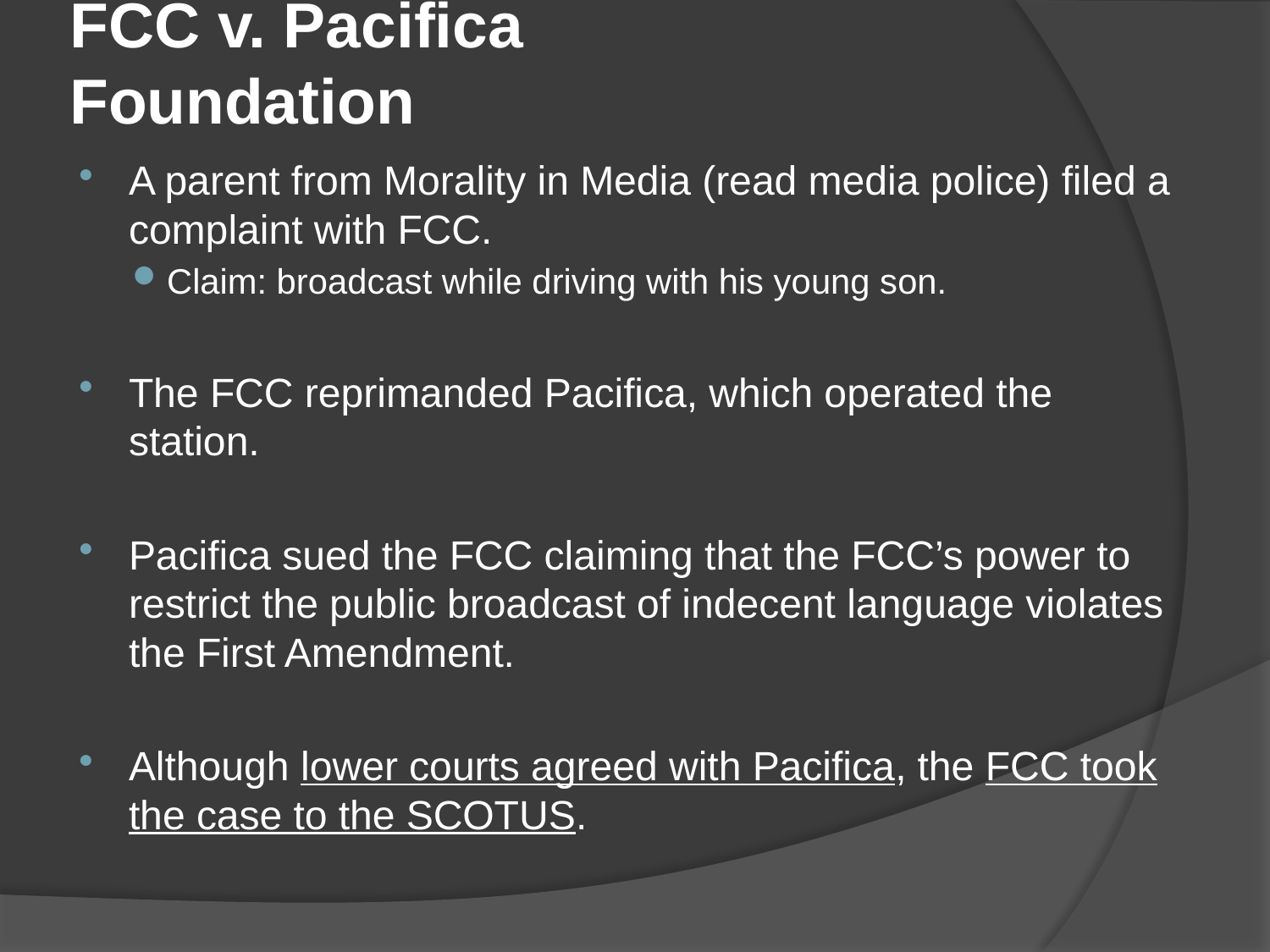

# FCC v. Pacifica Foundation
A parent from Morality in Media (read media police) filed a complaint with FCC.
Claim: broadcast while driving with his young son.

The FCC reprimanded Pacifica, which operated the station.

Pacifica sued the FCC claiming that the FCC’s power to restrict the public broadcast of indecent language violates the First Amendment.

Although lower courts agreed with Pacifica, the FCC took the case to the SCOTUS.